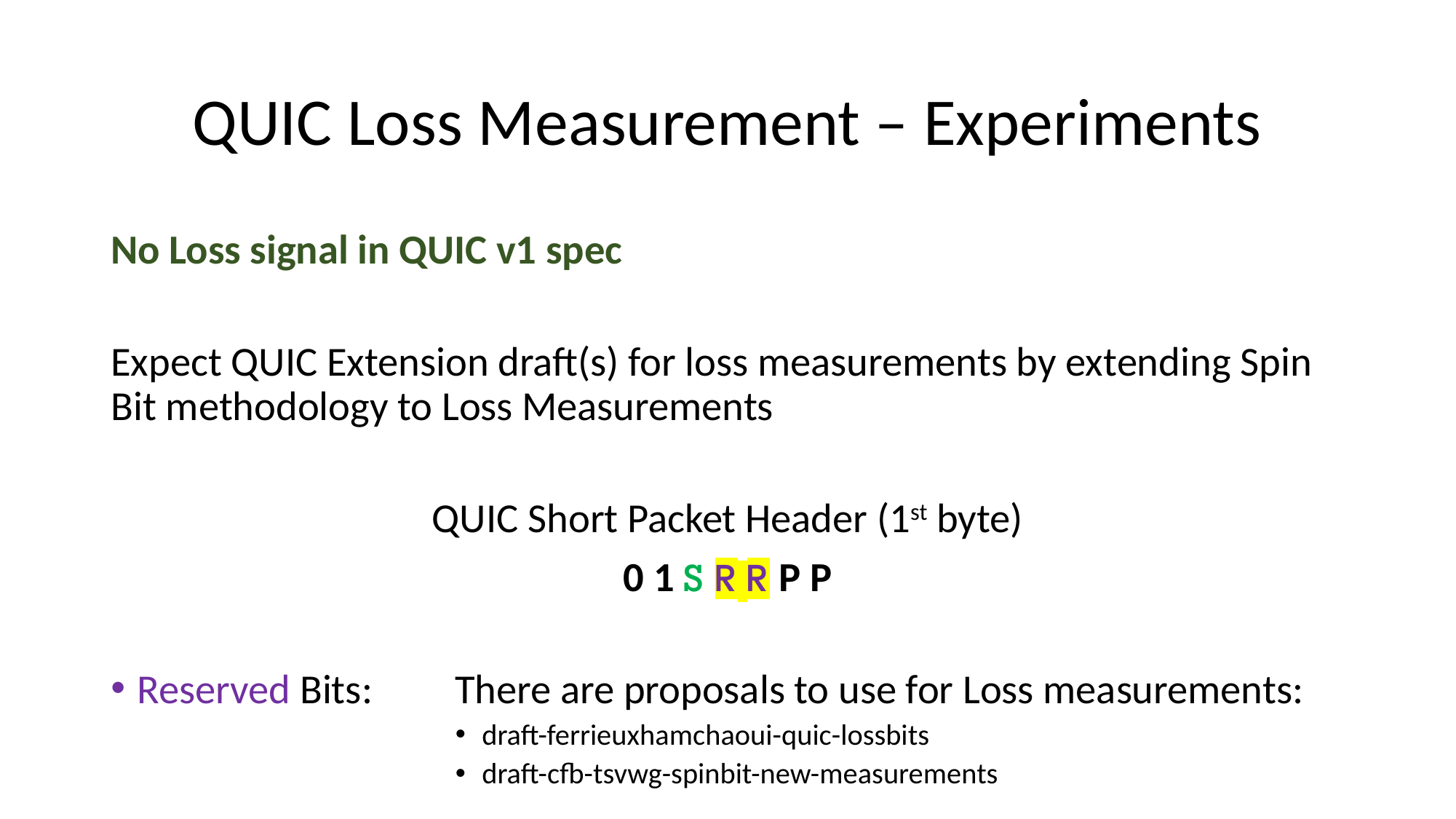

# QUIC Loss Measurement – Experiments
No Loss signal in QUIC v1 spec

Expect QUIC Extension draft(s) for loss measurements by extending Spin Bit methodology to Loss Measurements

QUIC Short Packet Header (1st byte)
0 1 S R R P P

Reserved Bits:	There are proposals to use for Loss measurements:
draft-ferrieuxhamchaoui-quic-lossbits
draft-cfb-tsvwg-spinbit-new-measurements